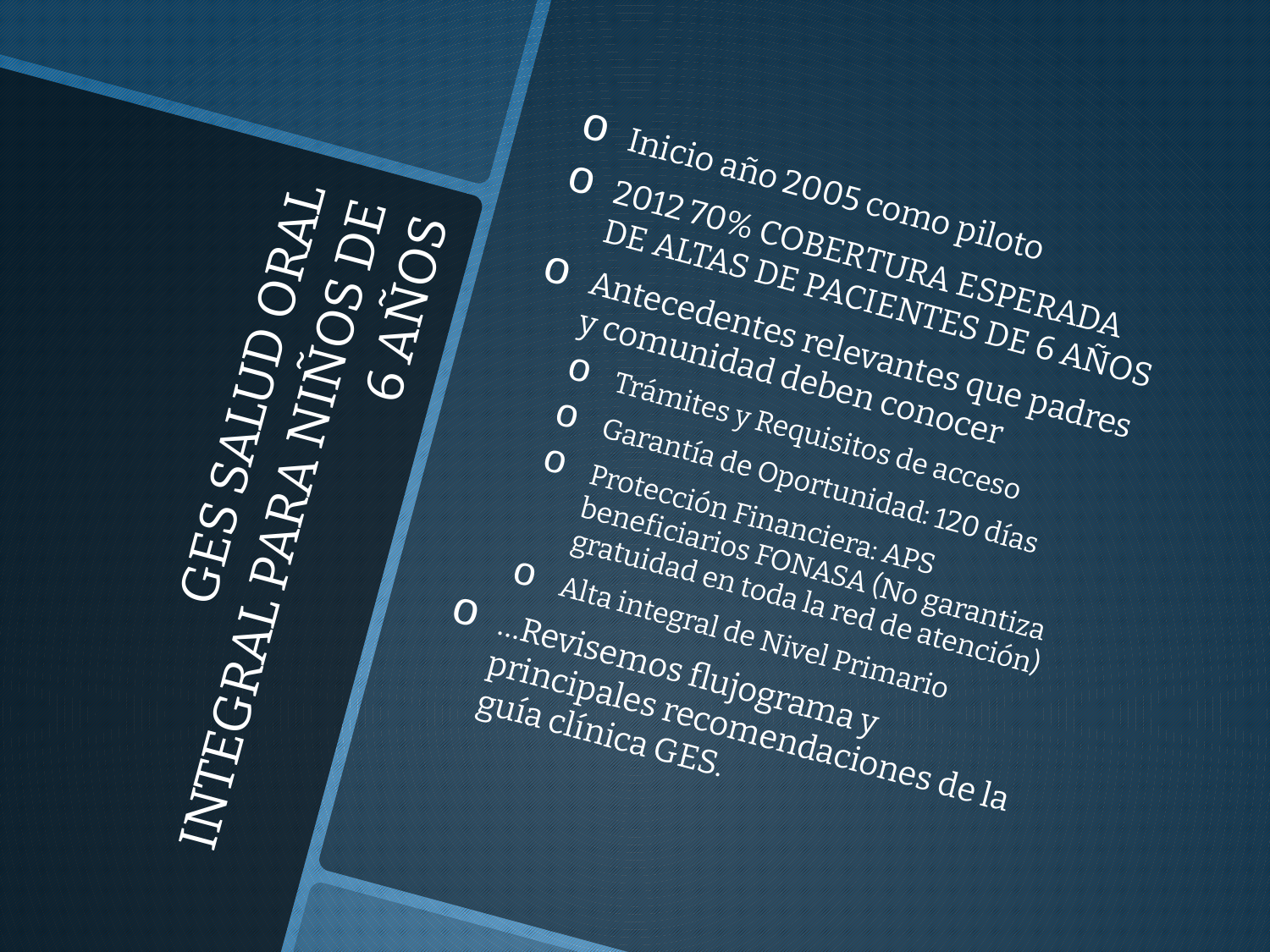

Inicio año 2005 como piloto
2012 70% COBERTURA ESPERADA DE ALTAS DE PACIENTES DE 6 AÑOS
Antecedentes relevantes que padres y comunidad deben conocer
Trámites y Requisitos de acceso
Garantía de Oportunidad: 120 días
Protección Financiera: APS beneficiarios FONASA (No garantiza gratuidad en toda la red de atención)
Alta integral de Nivel Primario
…Revisemos flujograma y principales recomendaciones de la guía clínica GES.
# GES SALUD ORAL INTEGRAL PARA NIÑOS DE 6 AÑOS